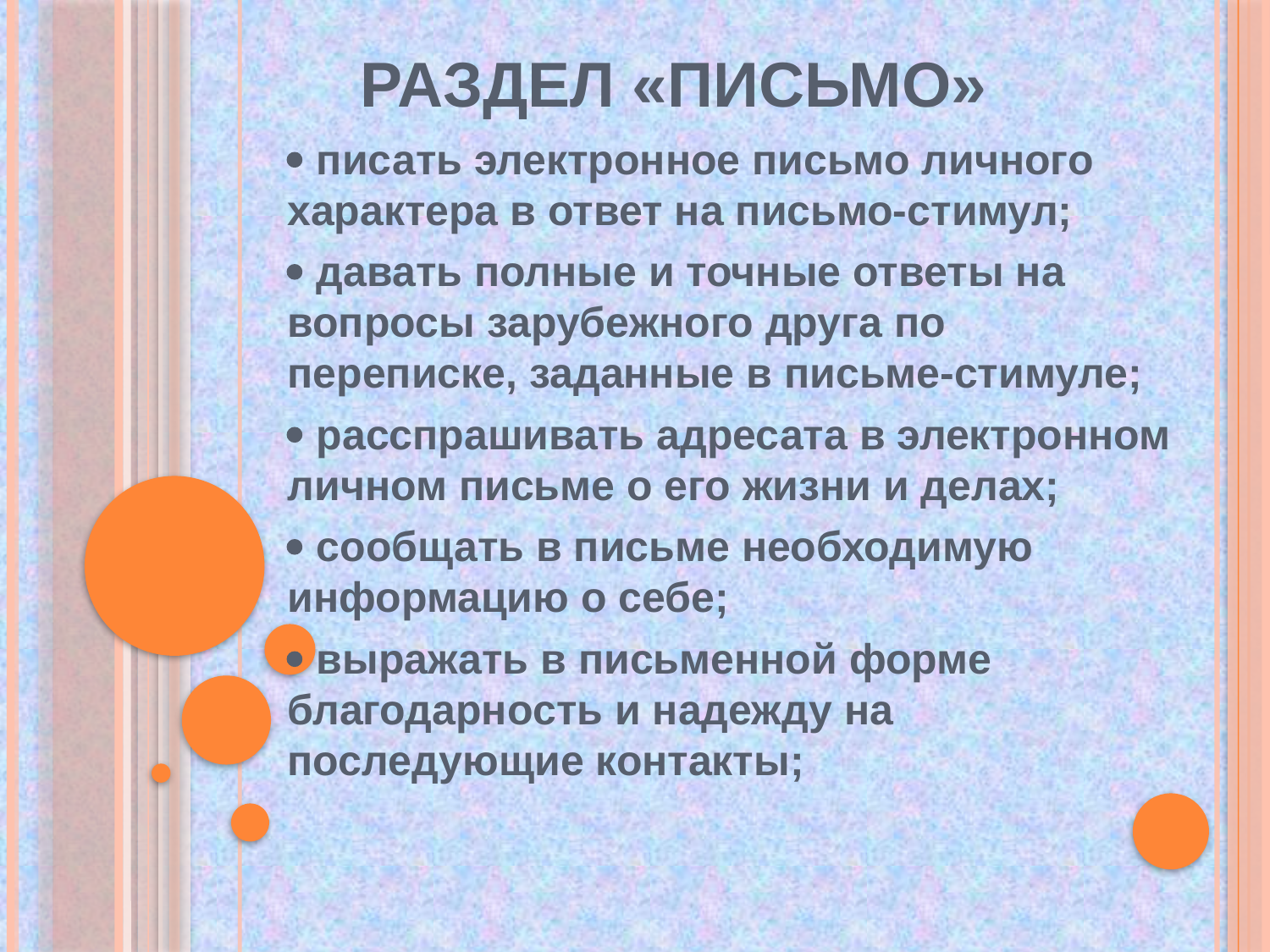

# Раздел «Письмо»
• писать электронное письмо личного характера в ответ на письмо-стимул;
• давать полные и точные ответы на вопросы зарубежного друга по переписке, заданные в письме-стимуле;
• расспрашивать адресата в электронном личном письме о его жизни и делах;
• сообщать в письме необходимую информацию о себе;
• выражать в письменной форме благодарность и надежду на последующие контакты;